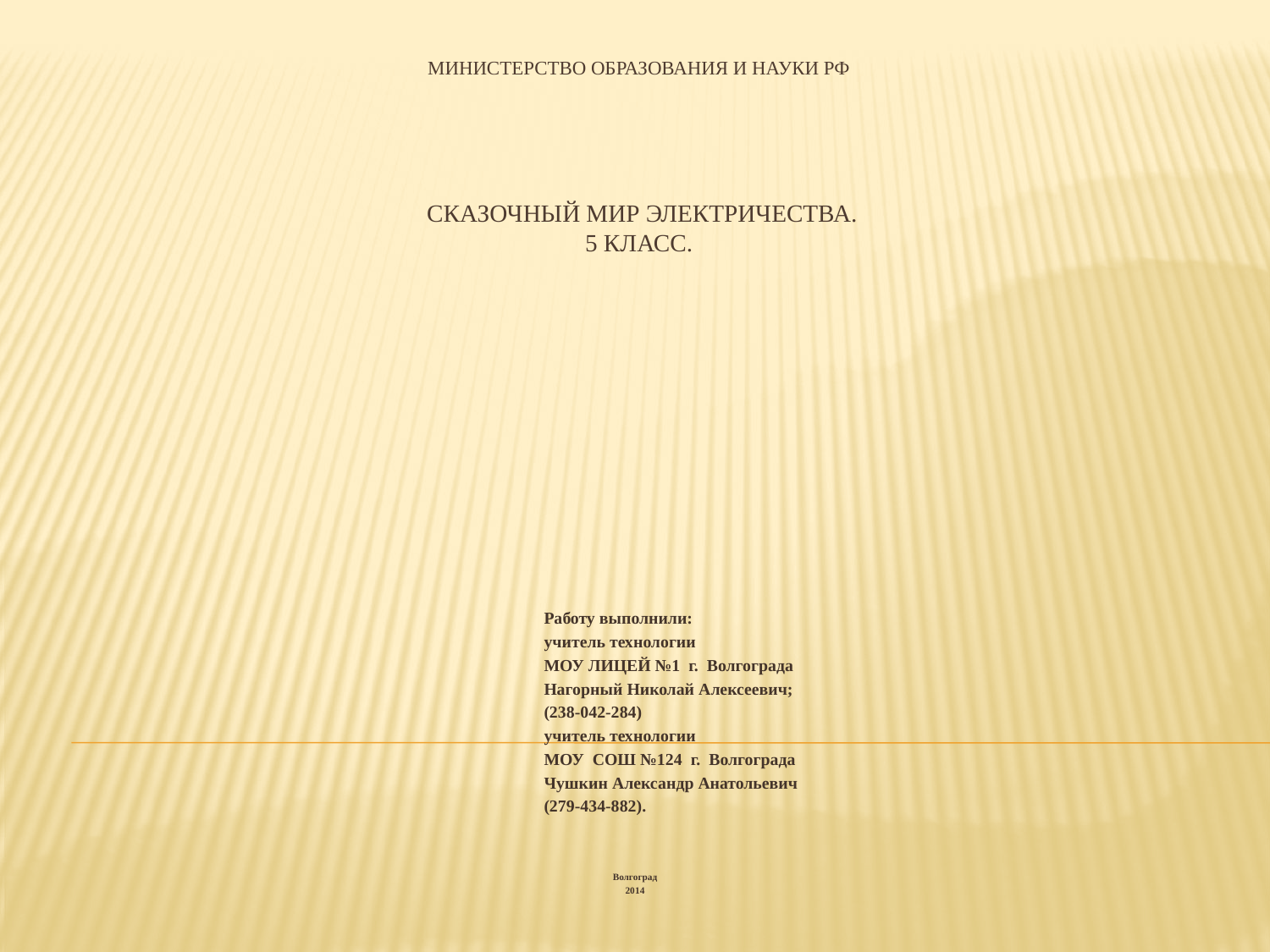

# Министерство образования и науки РФ Сказочный мир электричества. 5 класс.
Работу выполнили:
учитель технологии
МОУ ЛИЦЕЙ №1  г.  Волгограда
Нагорный Николай Алексеевич;
(238-042-284)
учитель технологии
МОУ  СОШ №124  г.  Волгограда
Чушкин Александр Анатольевич
(279-434-882).

Волгоград
2014